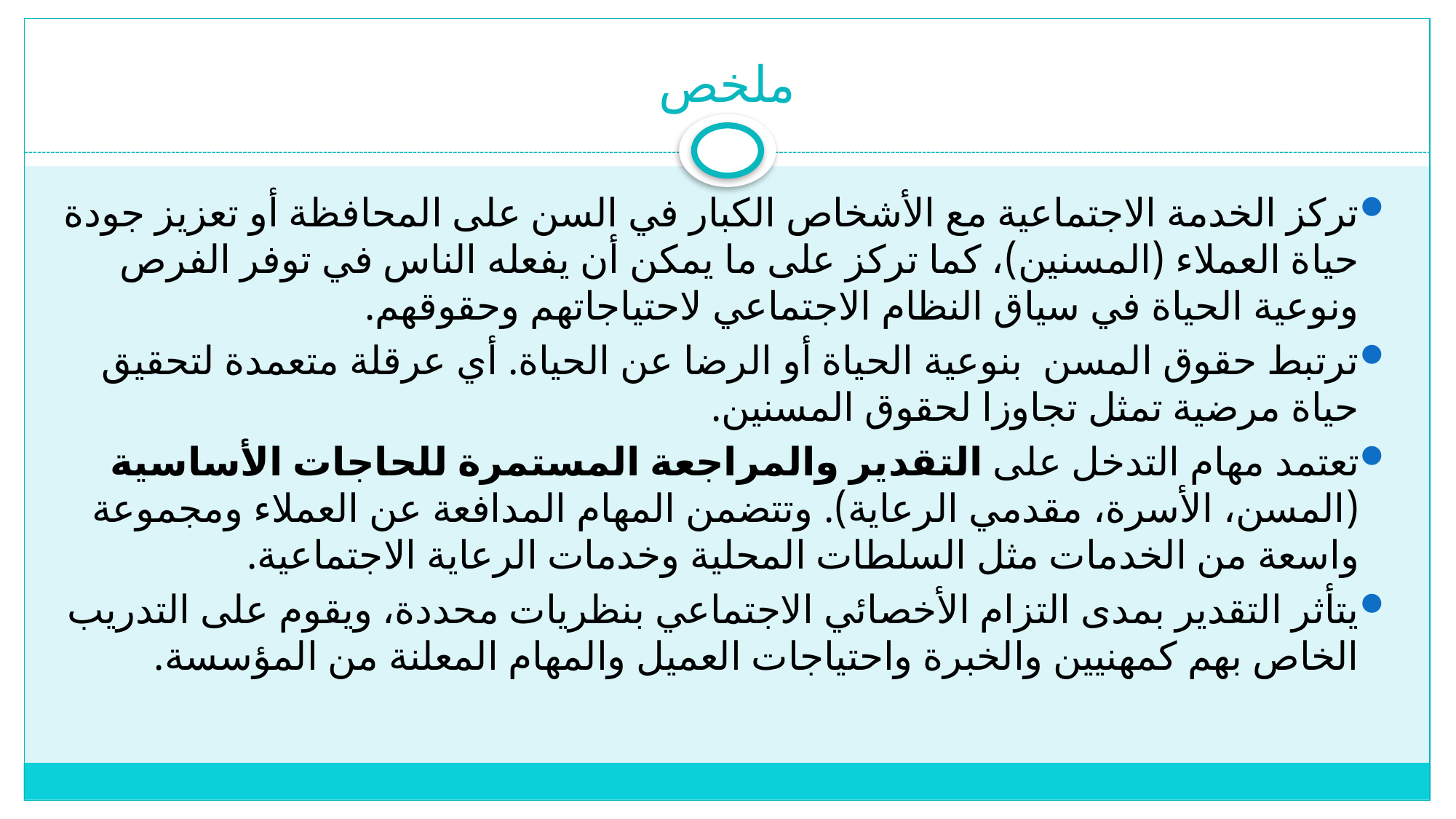

# ملخص
تركز الخدمة الاجتماعية مع الأشخاص الكبار في السن على المحافظة أو تعزيز جودة حياة العملاء (المسنين)، كما تركز على ما يمكن أن يفعله الناس في توفر الفرص ونوعية الحياة في سياق النظام الاجتماعي لاحتياجاتهم وحقوقهم.
ترتبط حقوق المسن  بنوعية الحياة أو الرضا عن الحياة. أي عرقلة متعمدة لتحقيق حياة مرضية تمثل تجاوزا لحقوق المسنين.
تعتمد مهام التدخل على التقدير والمراجعة المستمرة للحاجات الأساسية (المسن، الأسرة، مقدمي الرعاية). وتتضمن المهام المدافعة عن العملاء ومجموعة واسعة من الخدمات مثل السلطات المحلية وخدمات الرعاية الاجتماعية.
يتأثر التقدير بمدى التزام الأخصائي الاجتماعي بنظريات محددة، ويقوم على التدريب الخاص بهم كمهنيين والخبرة واحتياجات العميل والمهام المعلنة من المؤسسة.